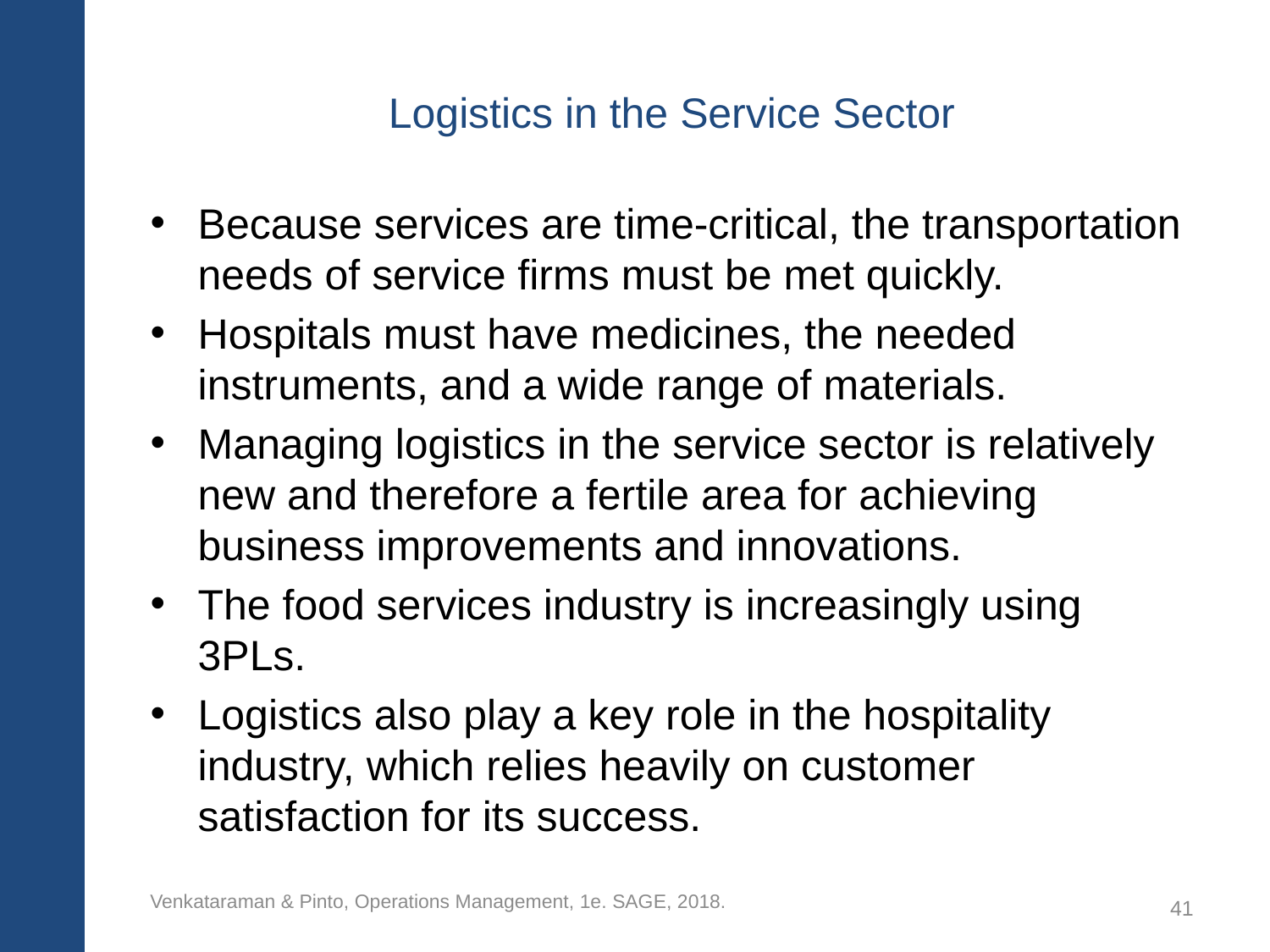

# Logistics in the Service Sector
Because services are time-critical, the transportation needs of service firms must be met quickly.
Hospitals must have medicines, the needed instruments, and a wide range of materials.
Managing logistics in the service sector is relatively new and therefore a fertile area for achieving business improvements and innovations.
The food services industry is increasingly using 3PLs.
Logistics also play a key role in the hospitality industry, which relies heavily on customer satisfaction for its success.
Venkataraman & Pinto, Operations Management, 1e. SAGE, 2018.
41